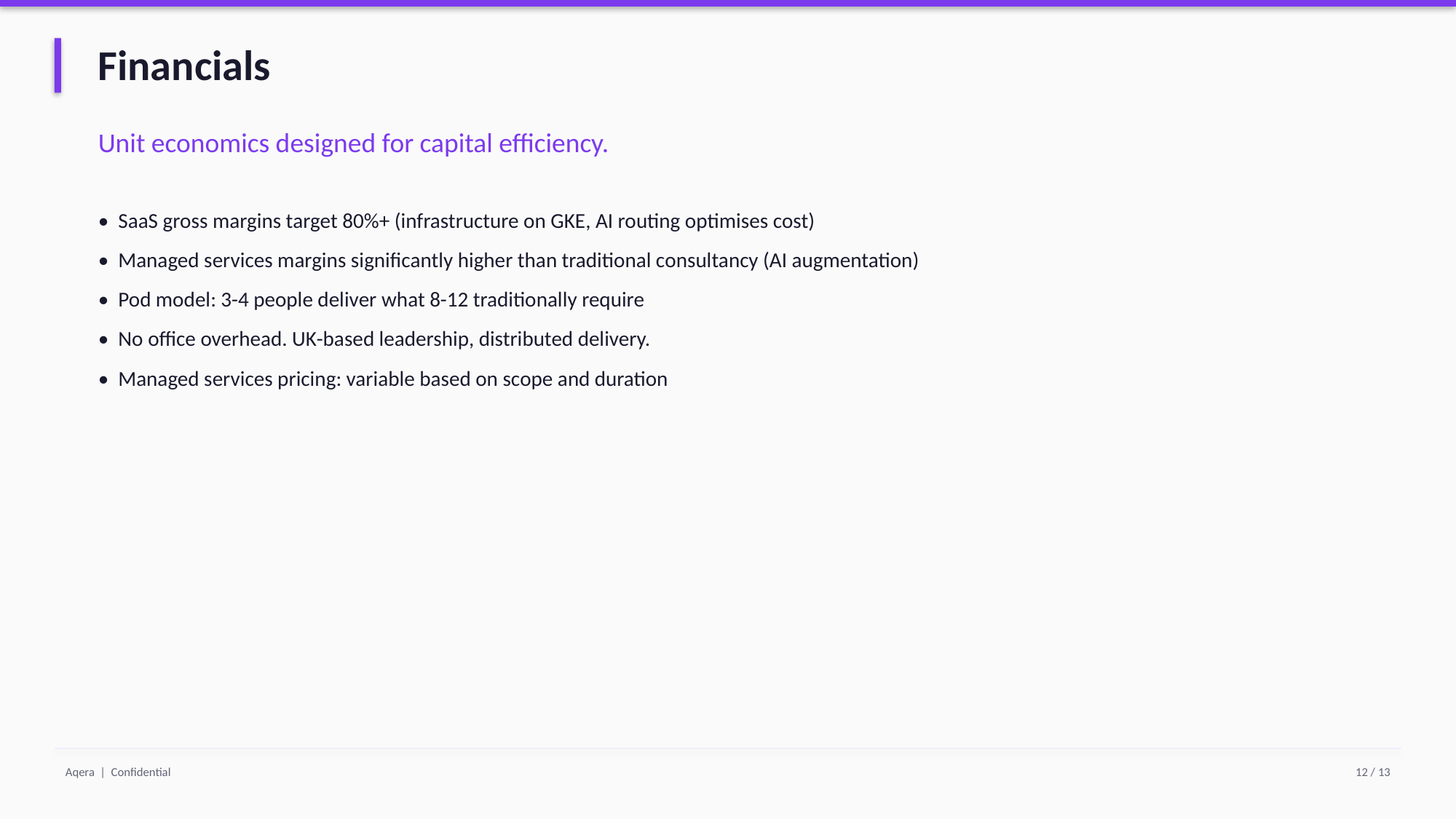

Financials

Unit economics designed for capital efficiency.
•  SaaS gross margins target 80%+ (infrastructure on GKE, AI routing optimises cost)
•  Managed services margins significantly higher than traditional consultancy (AI augmentation)
•  Pod model: 3-4 people deliver what 8-12 traditionally require
•  No office overhead. UK-based leadership, distributed delivery.
•  Managed services pricing: variable based on scope and duration

Aqera  |  Confidential
12 / 13